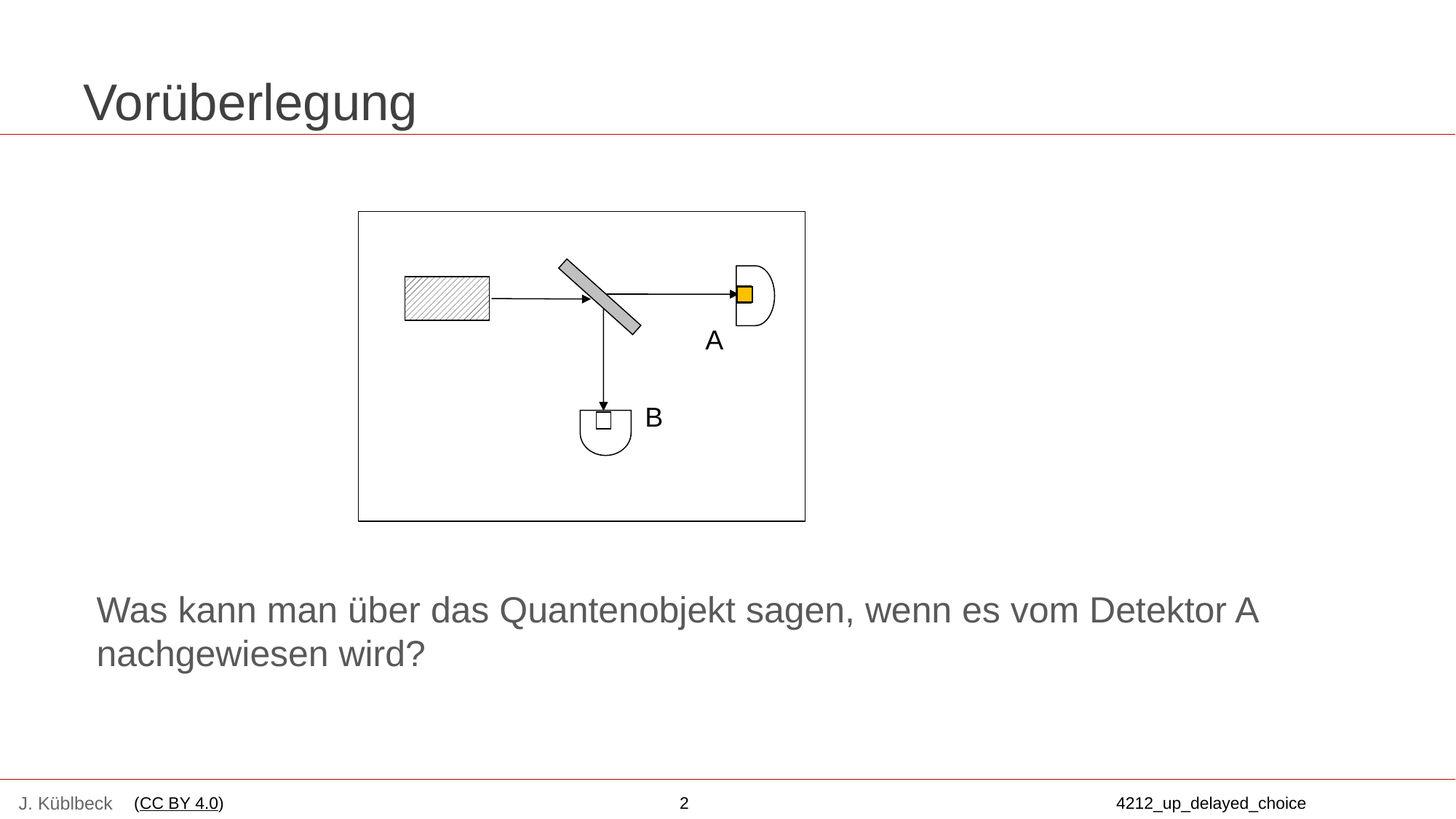

# Vorüberlegung

Was kann man über das Quantenobjekt sagen, wenn es vom Detektor A nachgewiesen wird?

      A
  B